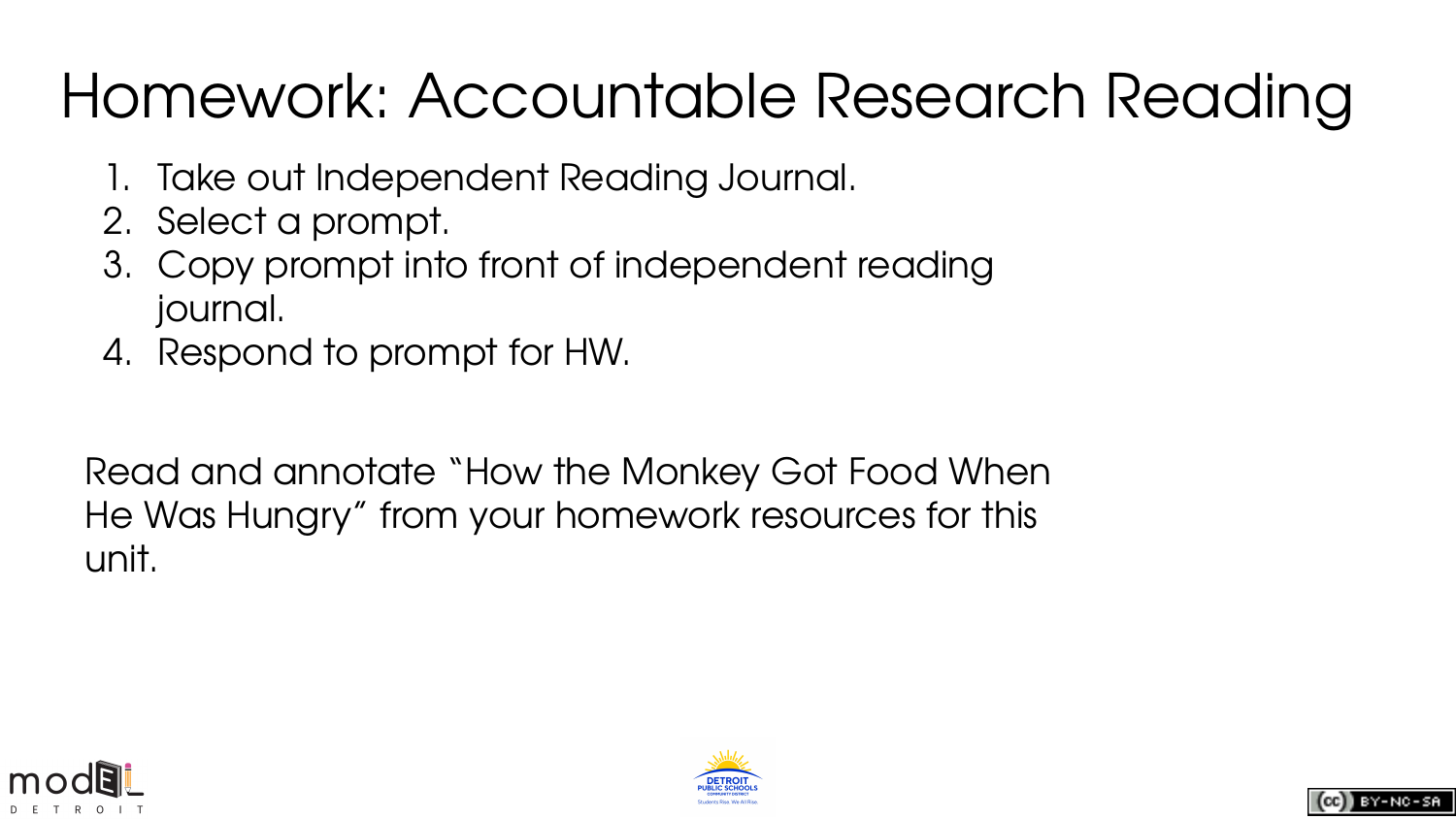

# Homework: Accountable Research Reading
Take out Independent Reading Journal.
Select a prompt.
Copy prompt into front of independent reading journal.
Respond to prompt for HW.

Read and annotate “How the Monkey Got Food When He Was Hungry” from your homework resources for this unit.